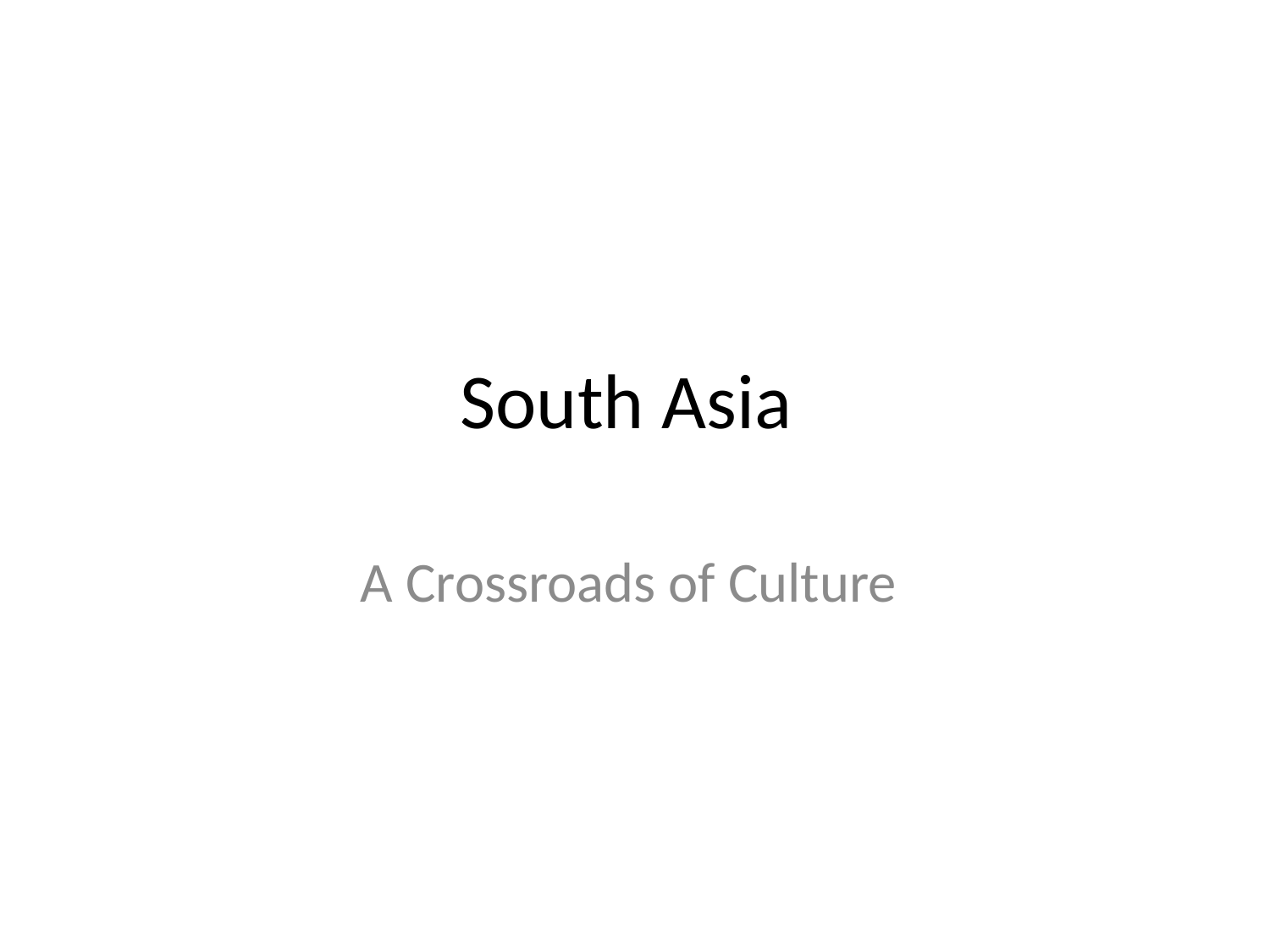

# South Asia
A Crossroads of Culture